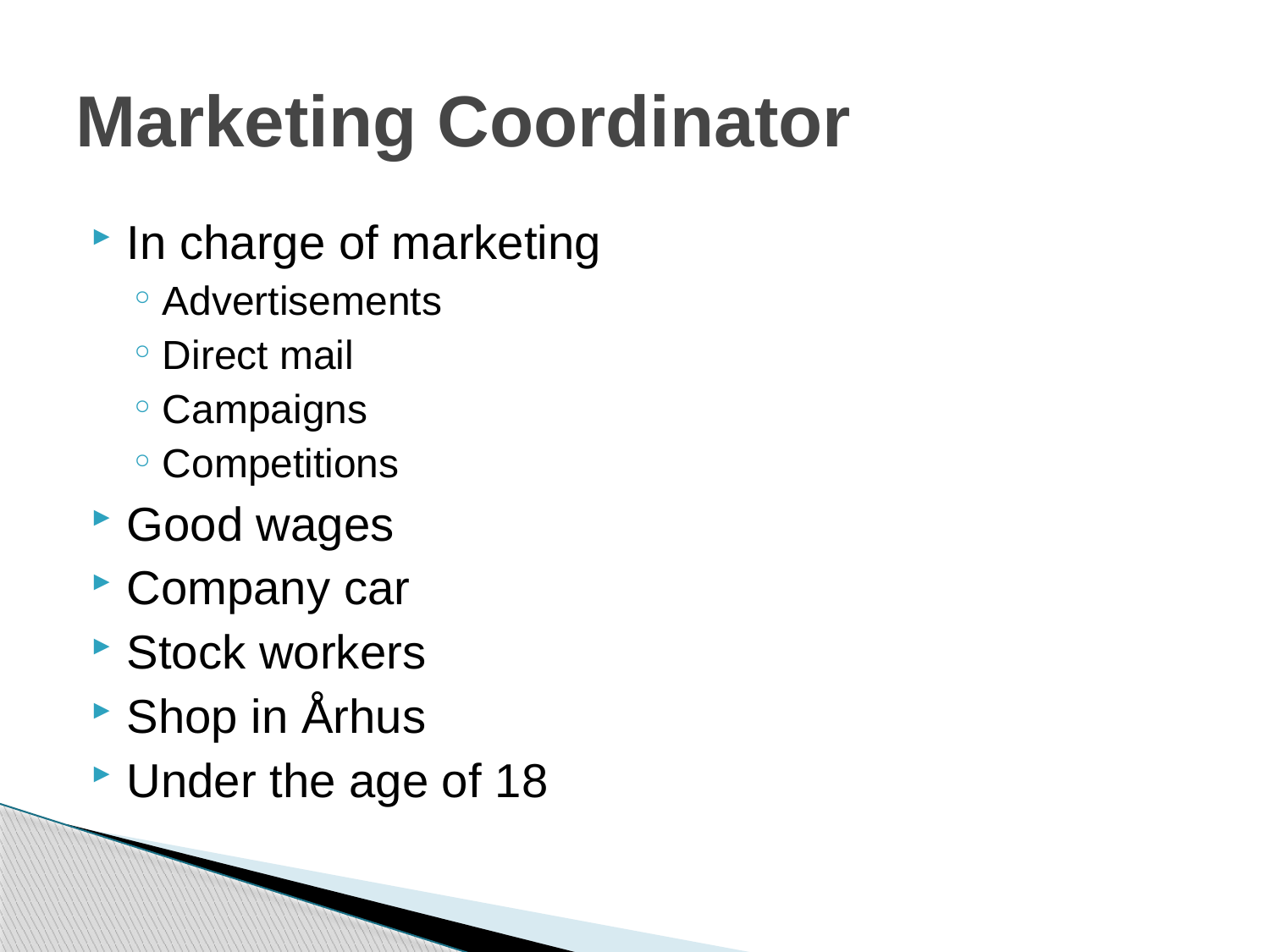

# Marketing Coordinator
In charge of marketing
Advertisements
Direct mail
Campaigns
Competitions
Good wages
Company car
Stock workers
Shop in Århus
Under the age of 18